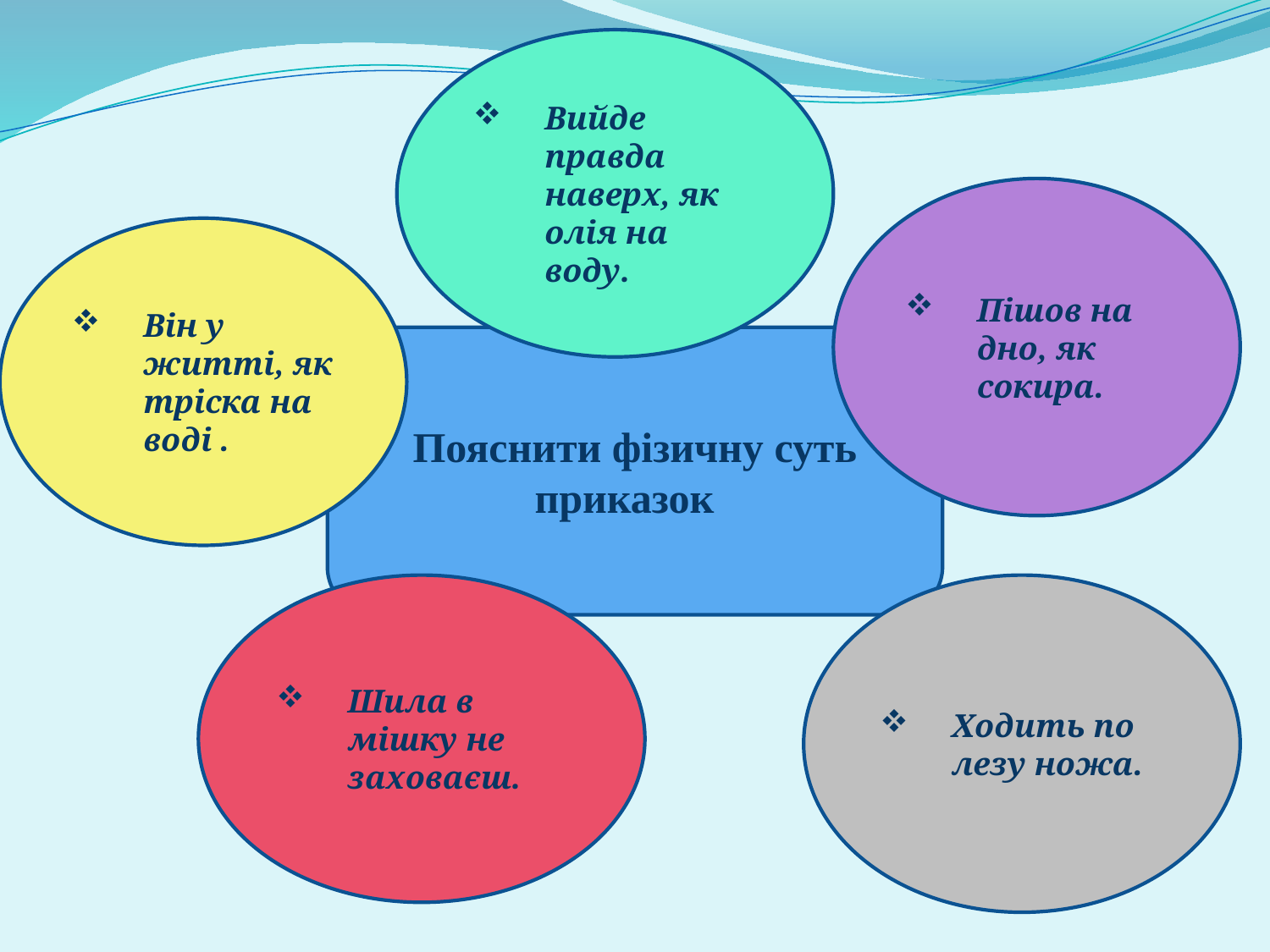

Вийде правда наверх, як олія на воду.
Пішов на дно, як сокира.
Він у житті, як тріска на воді .
Пояснити фізичну суть приказок
Шила в мішку не заховаєш.
Ходить по лезу ножа.